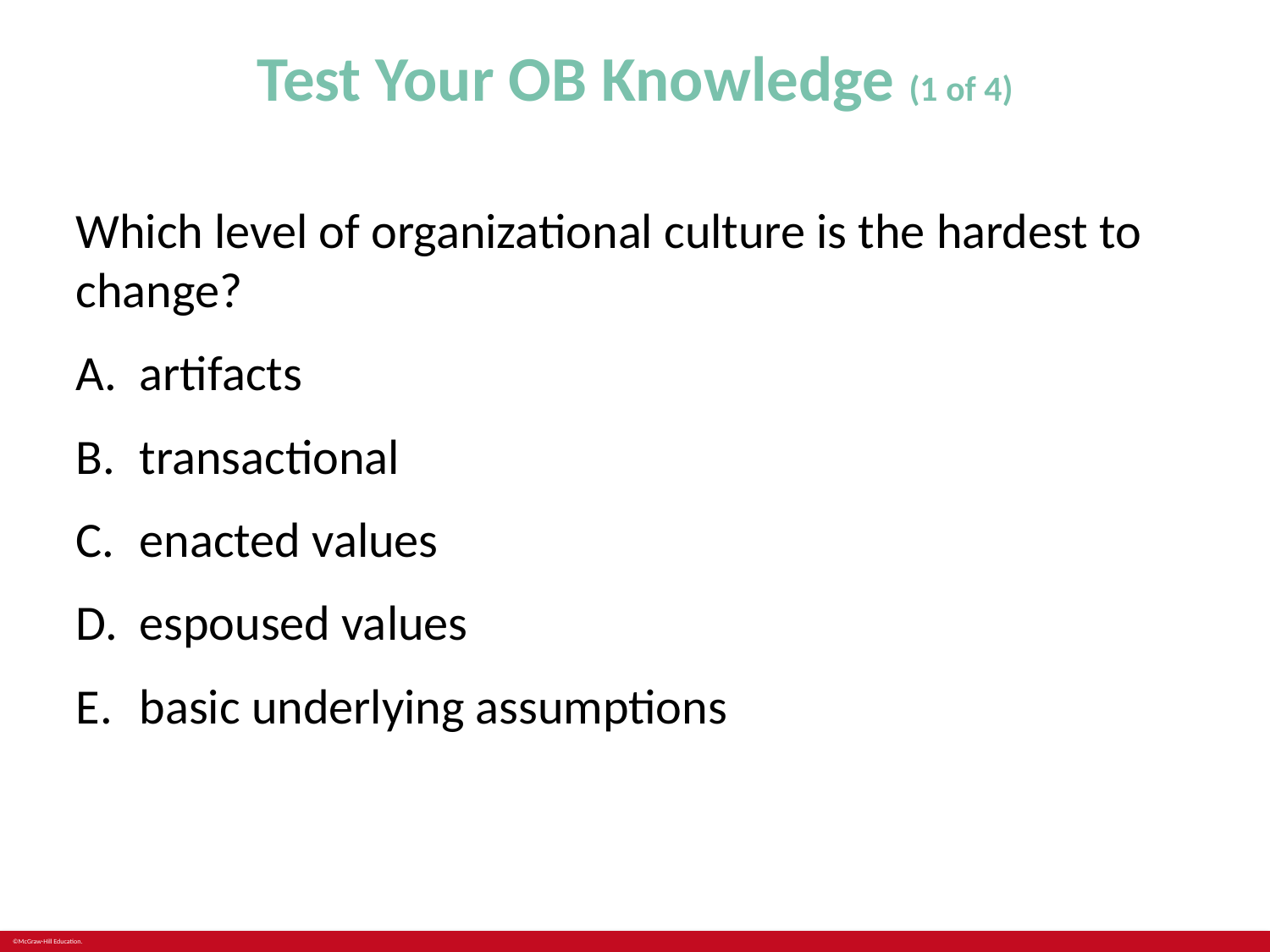

# Test Your OB Knowledge (1 of 4)
Which level of organizational culture is the hardest to change?
artifacts
transactional
enacted values
espoused values
basic underlying assumptions